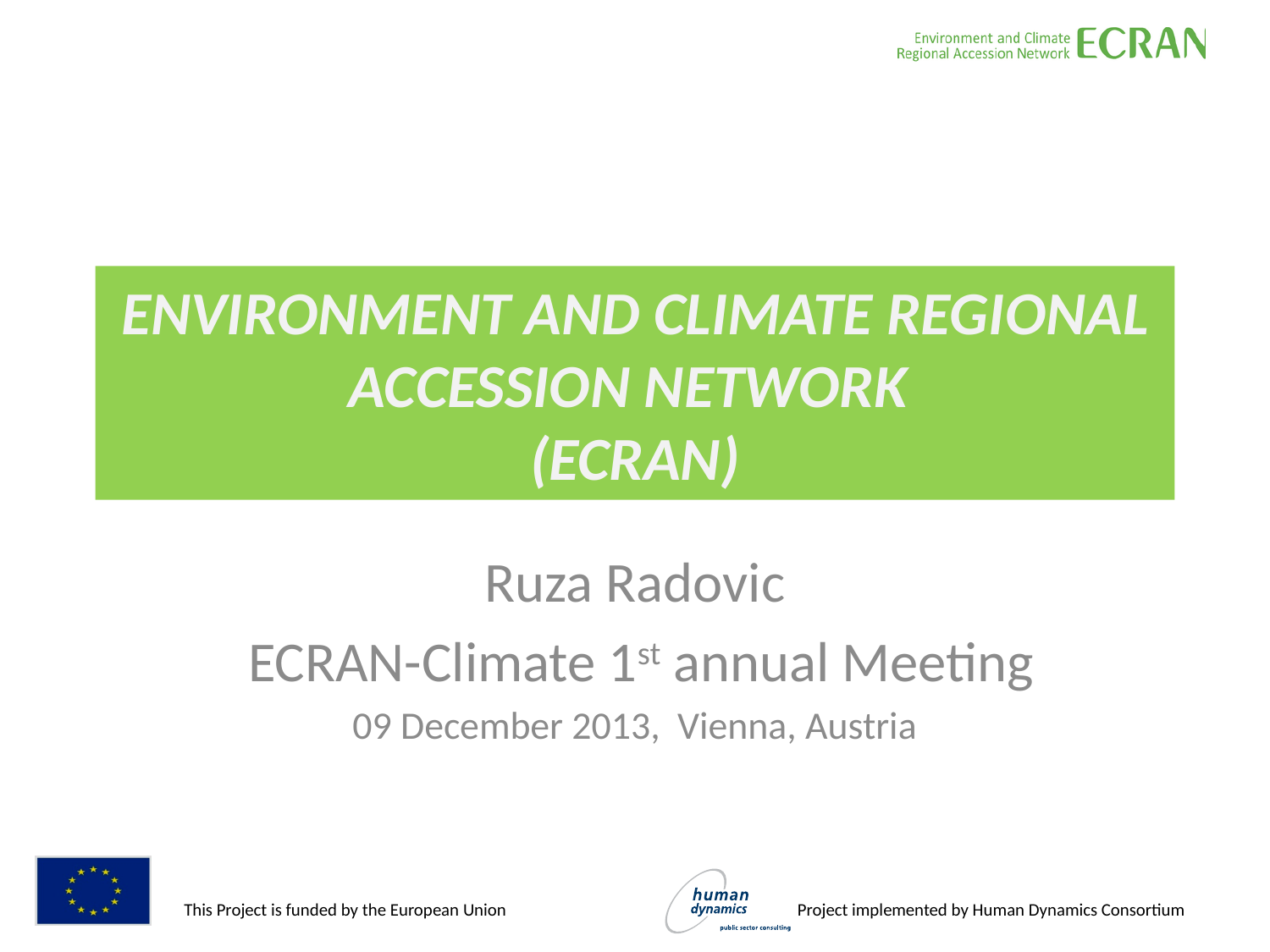

# ENVIRONMENT AND CLIMATE REGIONAL ACCESSION NETWORK (ECRAN)
Ruza Radovic
 ECRAN-Climate 1st annual Meeting
09 December 2013,  Vienna, Austria